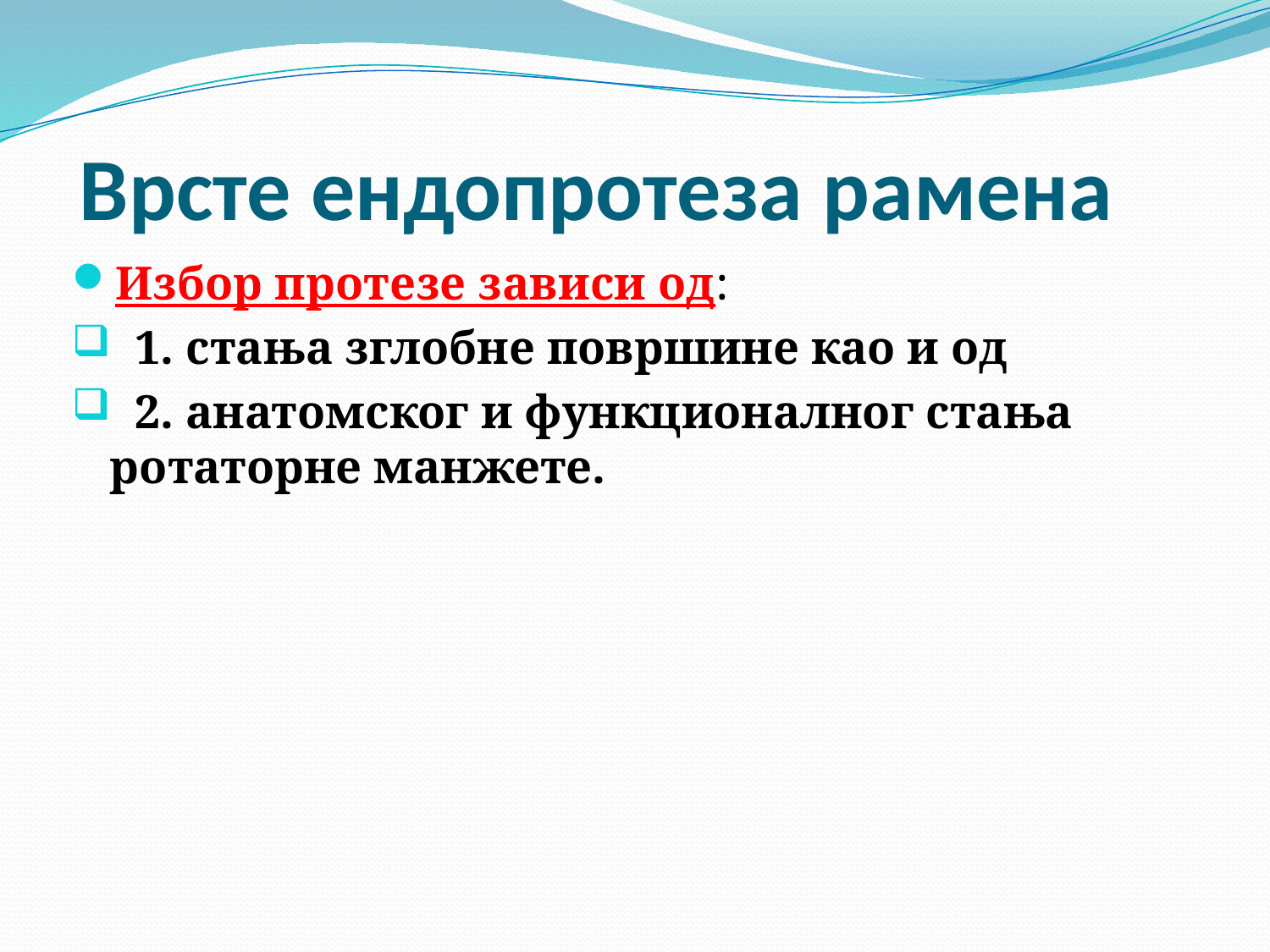

# Врсте ендопротеза рамена
Избор протезе зависи од:
  1. стања зглобне површине као и од
  2. анатомског и функционалног стања ротаторне манжете.